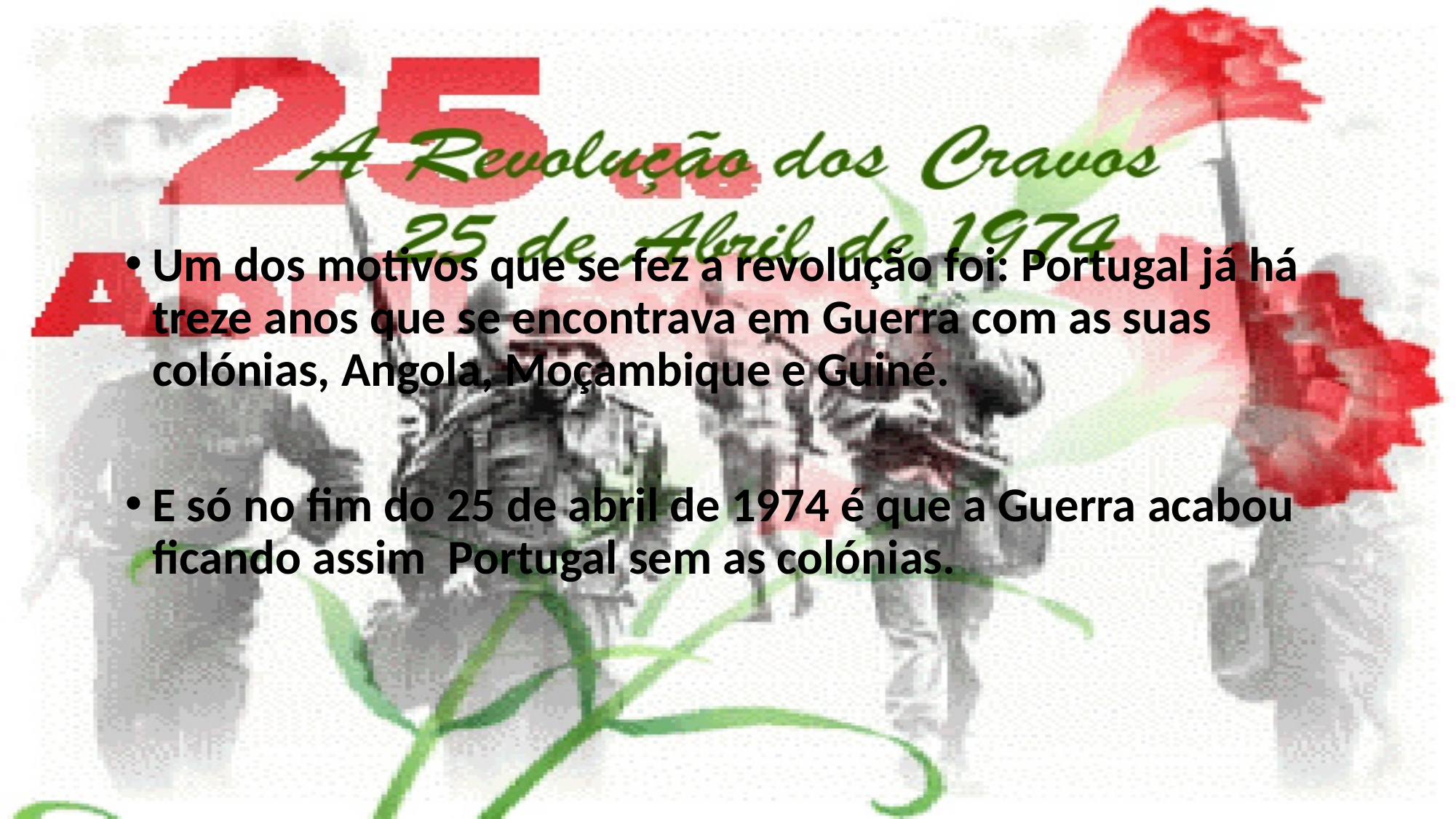

Um dos motivos que se fez a revolução foi: Portugal já há treze anos que se encontrava em Guerra com as suas colónias, Angola, Moçambique e Guiné.

E só no fim do 25 de abril de 1974 é que a Guerra acabou ficando assim  Portugal sem as colónias.